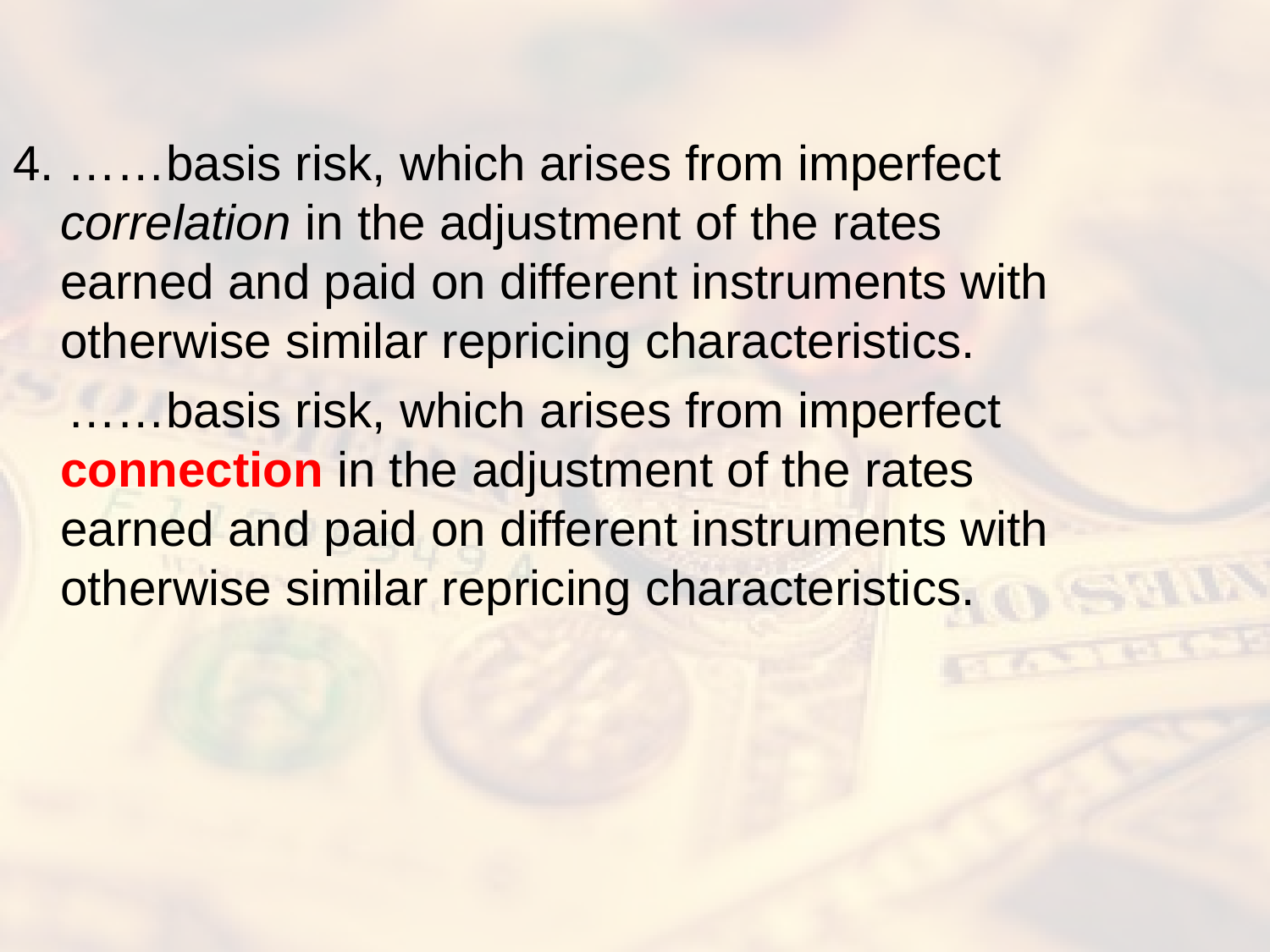

4. ……basis risk, which arises from imperfect correlation in the adjustment of the rates earned and paid on different instruments with otherwise similar repricing characteristics.
    ……basis risk, which arises from imperfect connection in the adjustment of the rates earned and paid on different instruments with otherwise similar repricing characteristics.

#